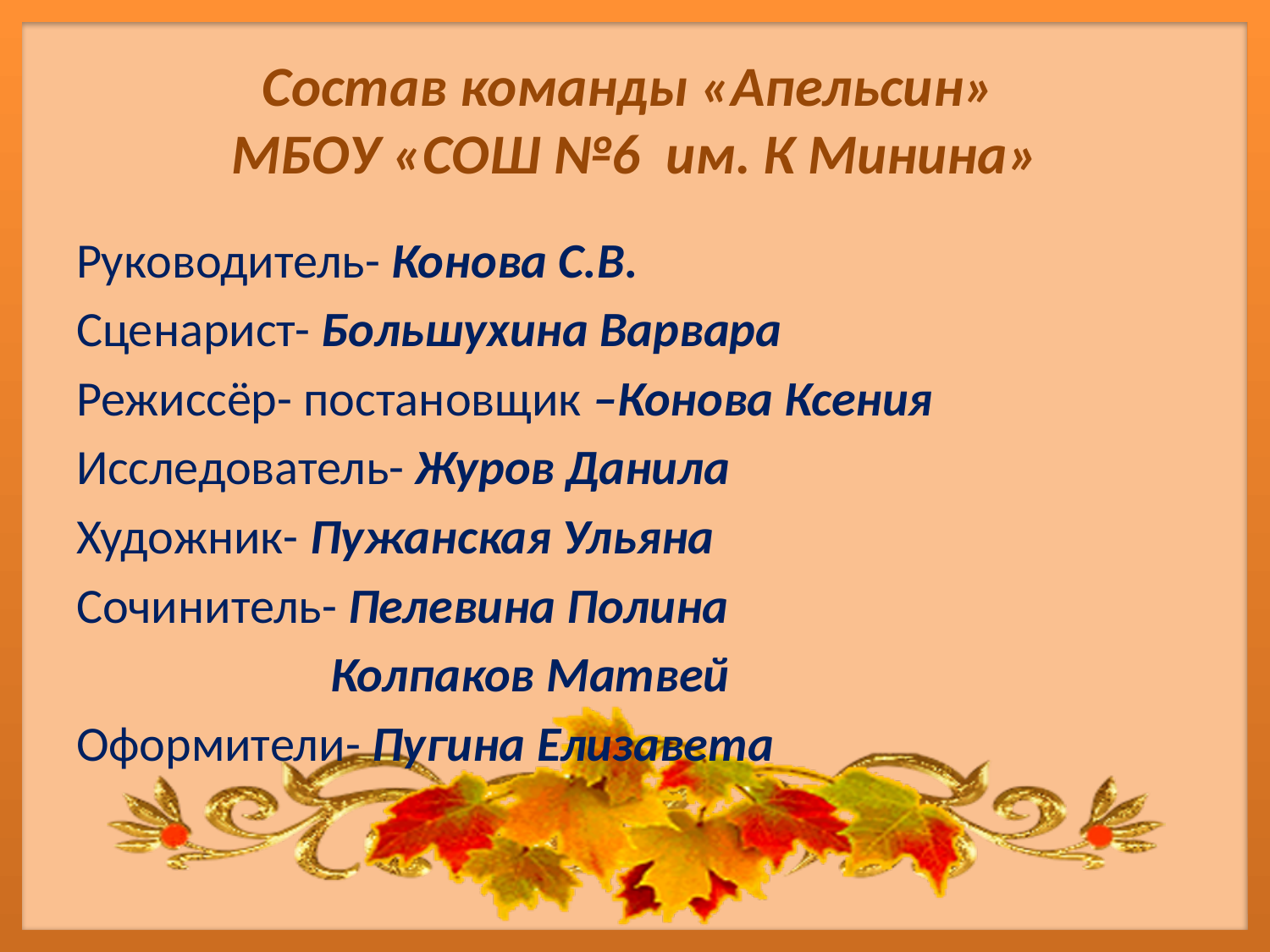

# Состав команды «Апельсин» МБОУ «СОШ №6  им. К Минина»
Руководитель- Конова С.В.
Сценарист- Большухина Варвара
Режиссёр- постановщик –Конова Ксения
Исследователь- Журов Данила
Художник- Пужанская Ульяна
Сочинитель- Пелевина Полина
		Колпаков Матвей
Оформители- Пугина Елизавета